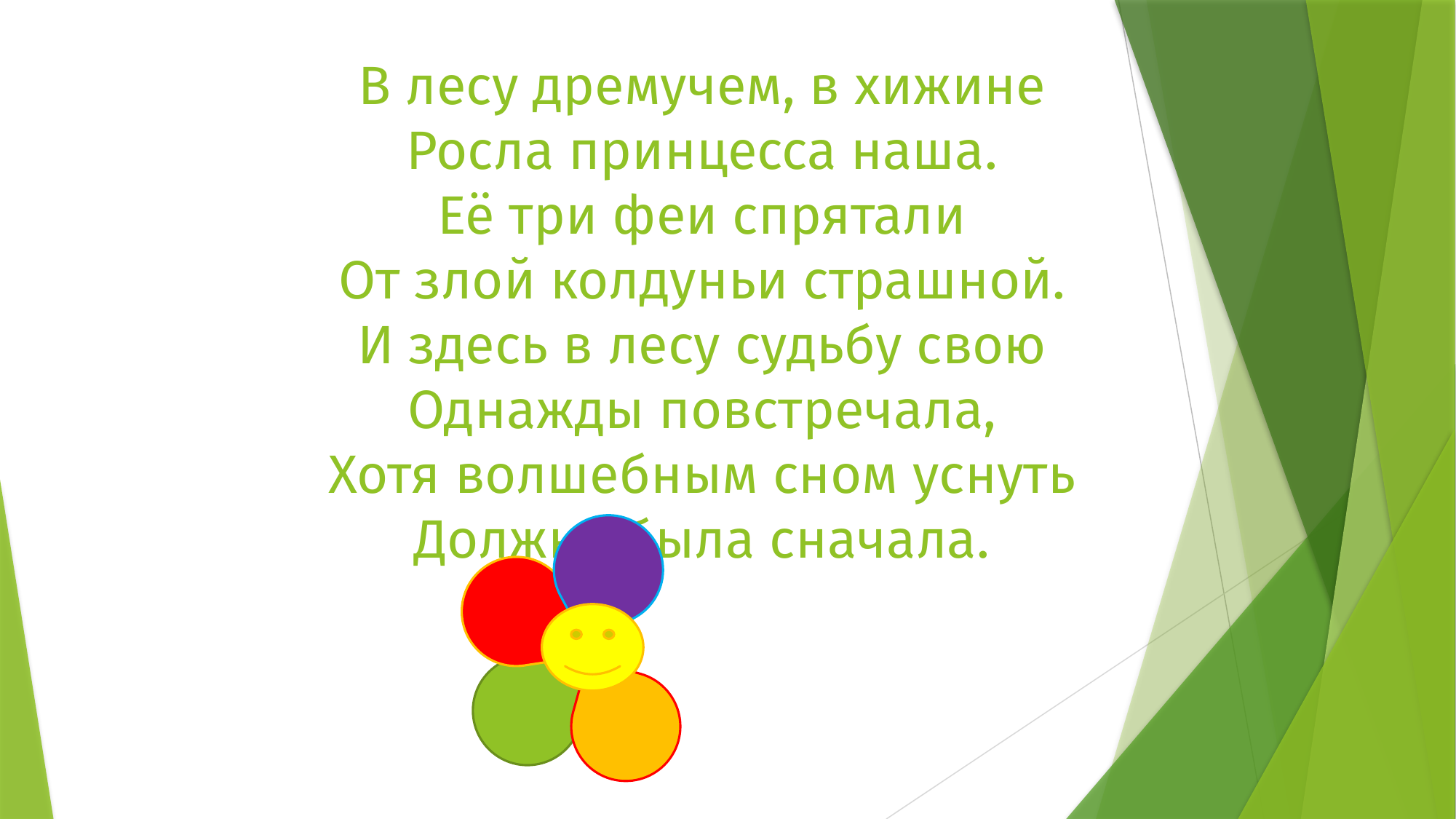

# В лесу дремучем, в хижине Росла принцесса наша. Её три феи спрятали От злой колдуньи страшной. И здесь в лесу судьбу свою Однажды повстречала, Хотя волшебным сном уснуть Должна была сначала.